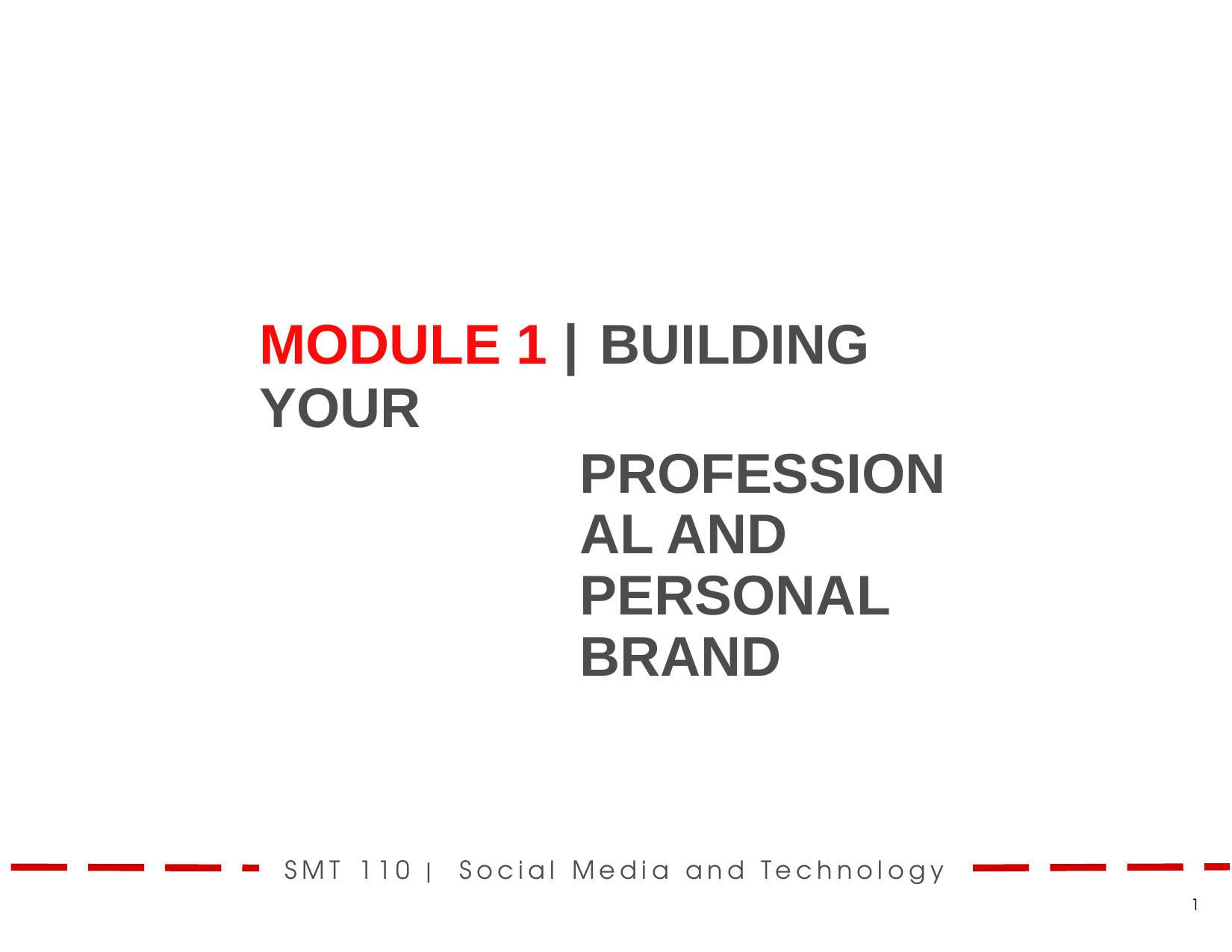

MODULE 1 | BUILDING YOUR
PROFESSIONAL AND PERSONAL BRAND
SMT	110	|	Social	Media	and	Technology
1